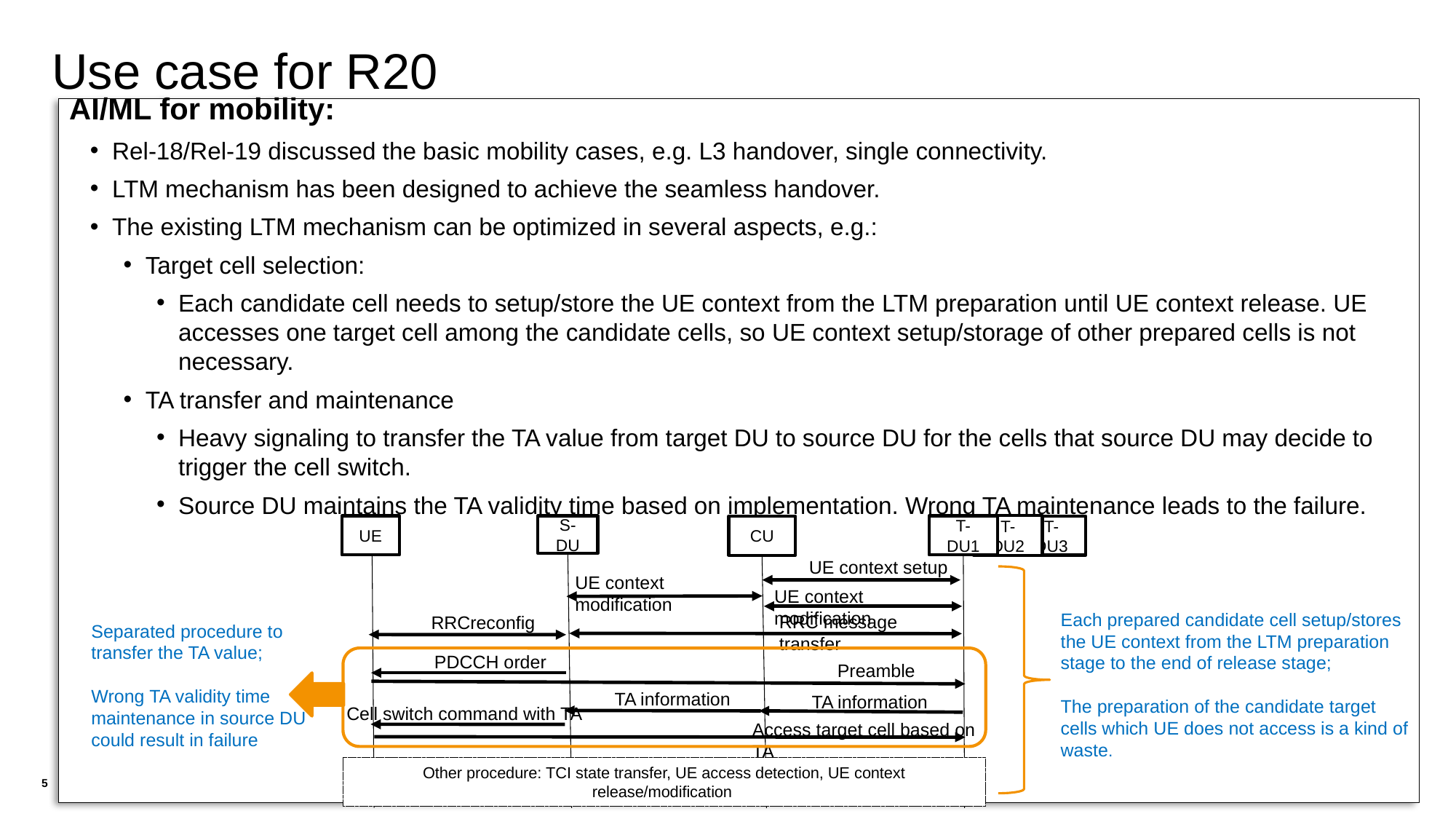

Use case for R20
AI/ML for mobility:
Rel-18/Rel-19 discussed the basic mobility cases, e.g. L3 handover, single connectivity.
LTM mechanism has been designed to achieve the seamless handover.
The existing LTM mechanism can be optimized in several aspects, e.g.:
Target cell selection:
Each candidate cell needs to setup/store the UE context from the LTM preparation until UE context release. UE accesses one target cell among the candidate cells, so UE context setup/storage of other prepared cells is not necessary.
TA transfer and maintenance
Heavy signaling to transfer the TA value from target DU to source DU for the cells that source DU may decide to trigger the cell switch.
Source DU maintains the TA validity time based on implementation. Wrong TA maintenance leads to the failure.

T-DU2
UE
S-DU
T-DU1
T-DU3
CU
UE context setup
UE context modification

UE context modification
Each prepared candidate cell setup/stores the UE context from the LTM preparation stage to the end of release stage;

The preparation of the candidate target cells which UE does not access is a kind of waste.
RRC message transfer
RRCreconfig
Separated procedure to transfer the TA value;

Wrong TA validity time maintenance in source DU could result in failure
PDCCH order

Preamble

TA information
TA information
Cell switch command with TA
Access target cell based on TA
Other procedure: TCI state transfer, UE access detection, UE context release/modification